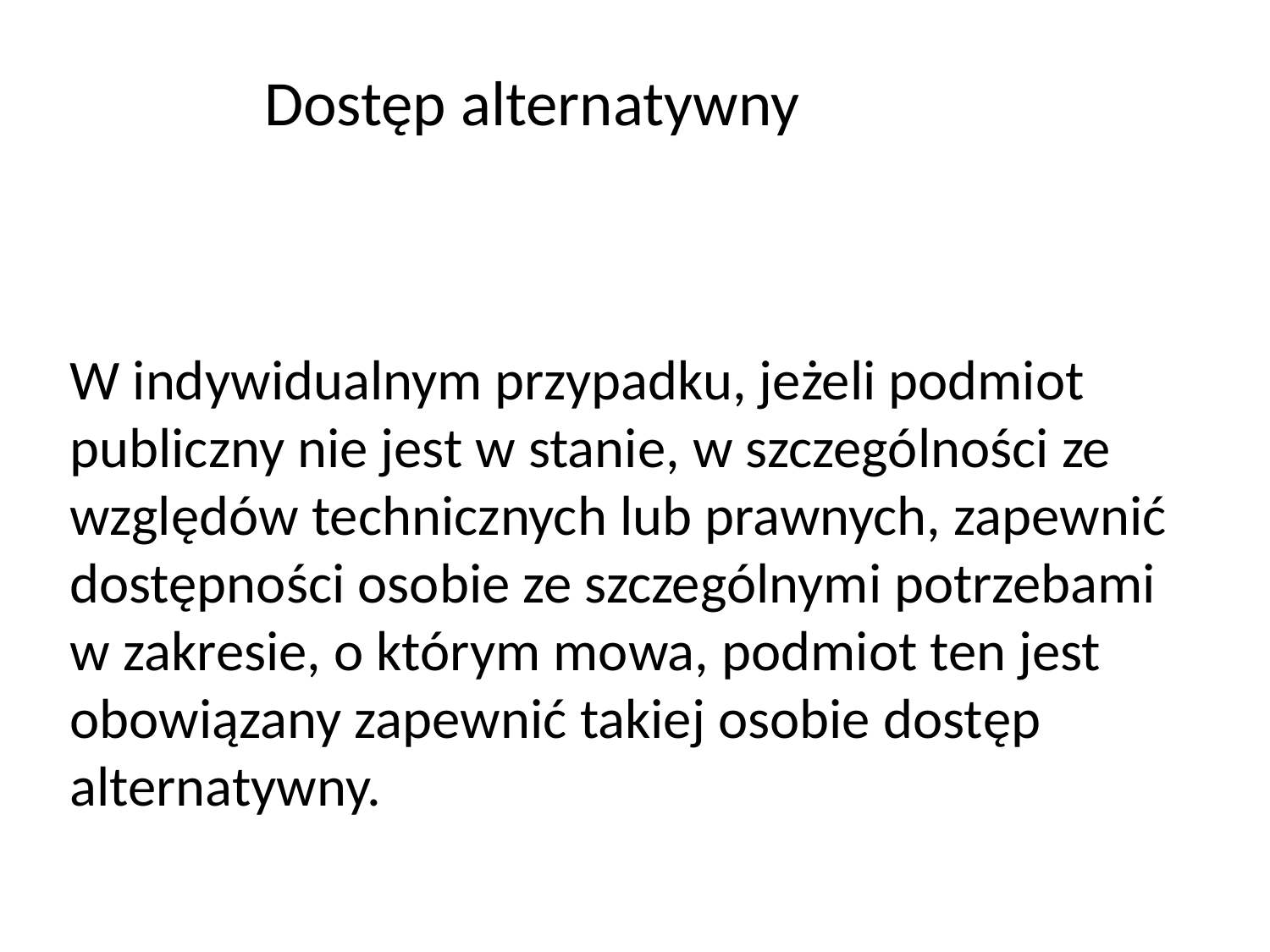

# Dostęp alternatywny

W indywidualnym przypadku, jeżeli podmiot publiczny nie jest w stanie, w szczególności ze względów technicznych lub prawnych, zapewnić dostępności osobie ze szczególnymi potrzebami w zakresie, o którym mowa, podmiot ten jest obowiązany zapewnić takiej osobie dostęp alternatywny.